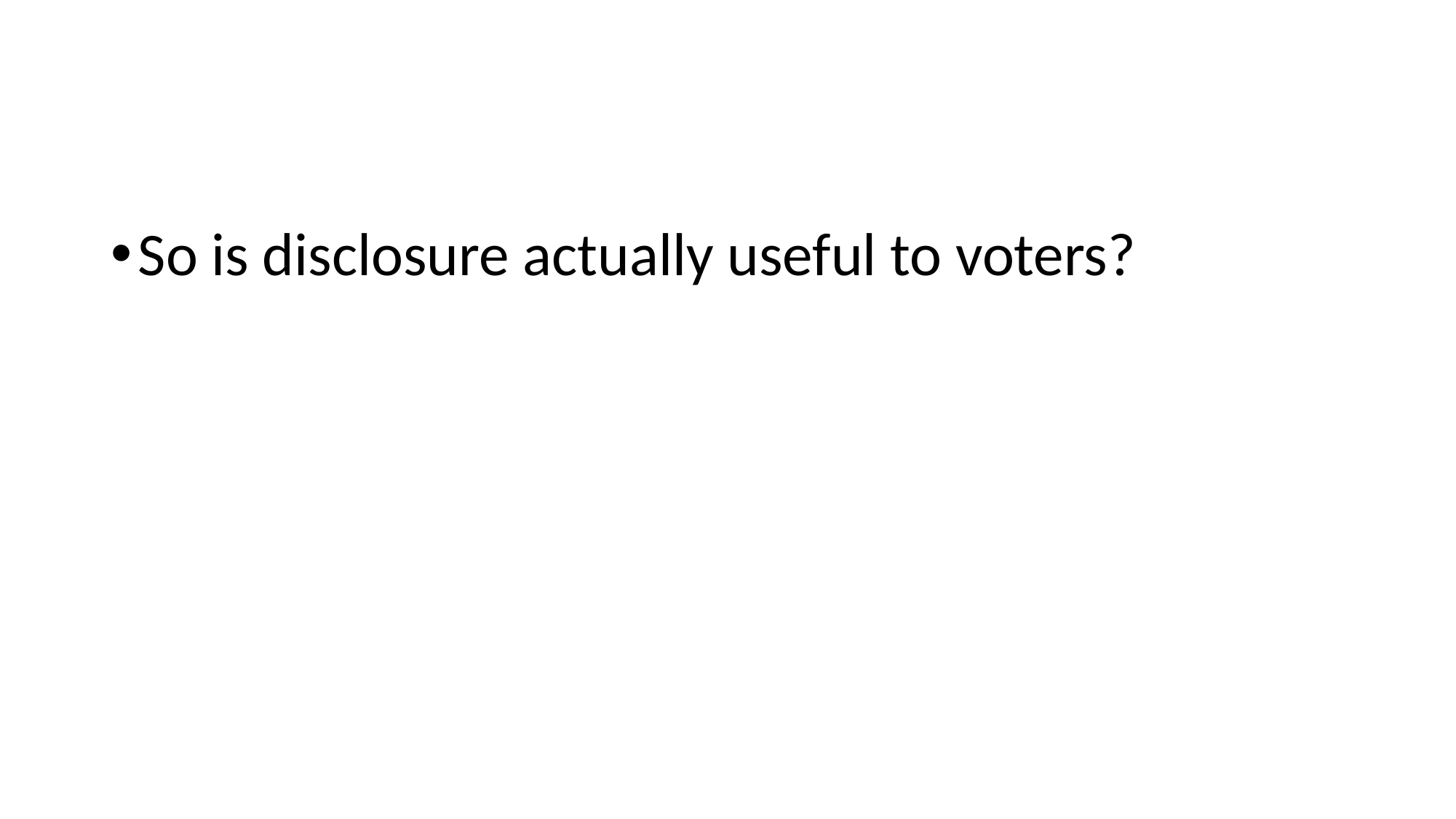

#
So is disclosure actually useful to voters?